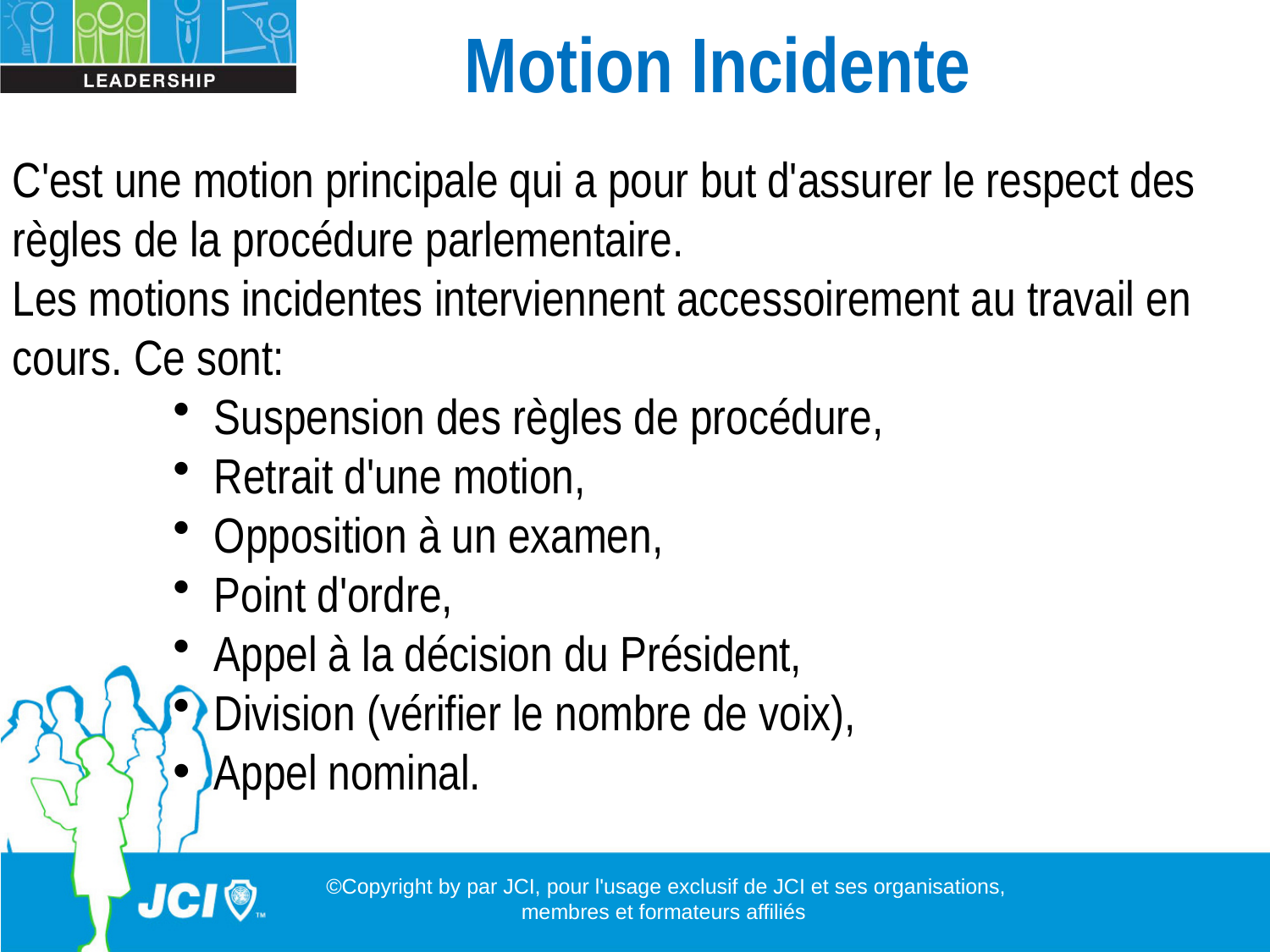

Motion Incidente
C'est une motion principale qui a pour but d'assurer le respect des règles de la procédure parlementaire.
Les motions incidentes interviennent accessoirement au travail en cours. Ce sont:
 Suspension des règles de procédure,
 Retrait d'une motion,
 Opposition à un examen,
 Point d'ordre,
 Appel à la décision du Président,
 Division (vérifier le nombre de voix),
 Appel nominal.
©Copyright by par JCI, pour l'usage exclusif de JCI et ses organisations, membres et formateurs affiliés